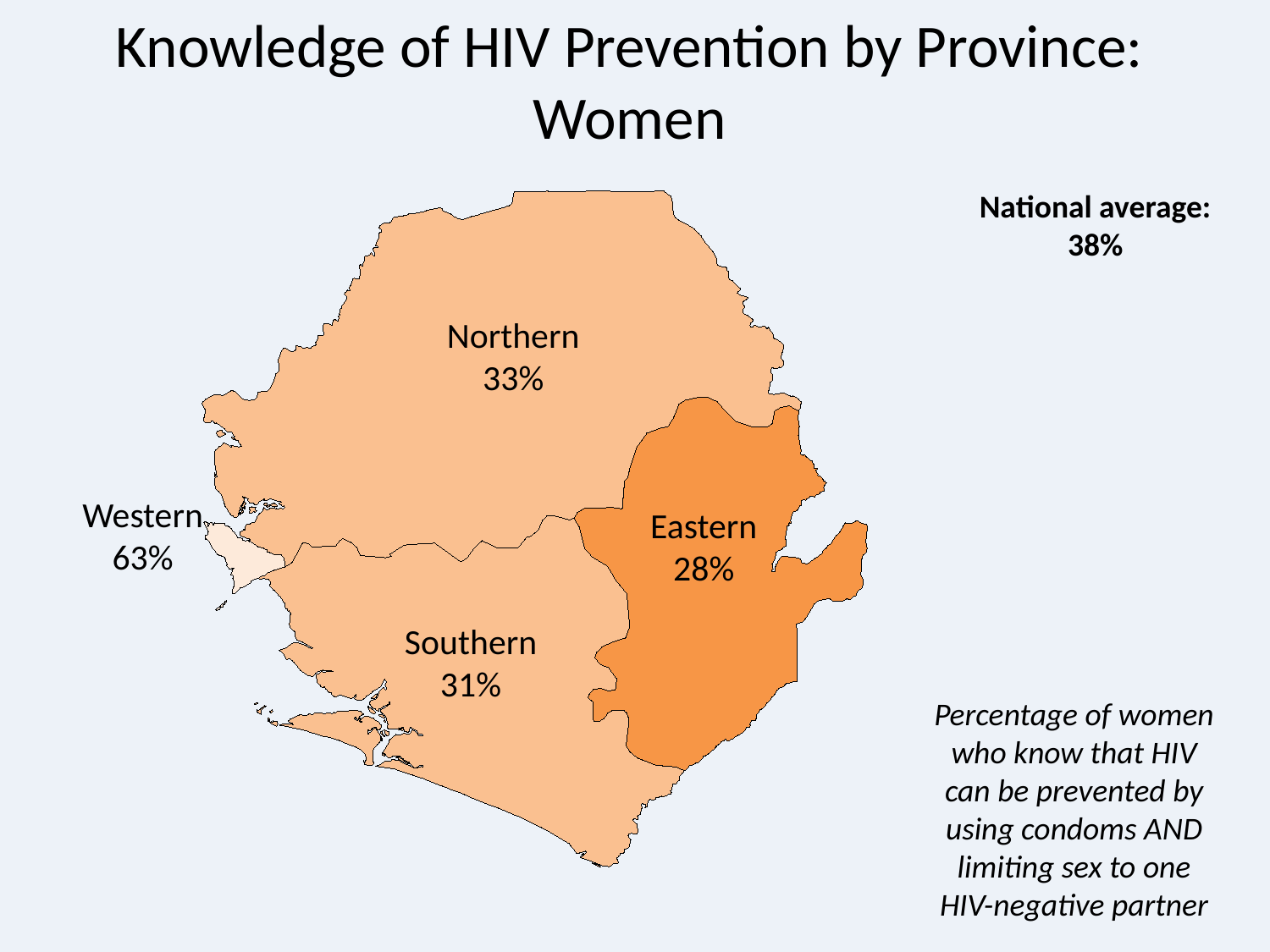

# Knowledge of HIV Prevention by Province: Women
National average:
38%

Northern
33%
Western
63%
Eastern
28%
Southern
31%
Percentage of women who know that HIV can be prevented by using condoms AND limiting sex to one HIV-negative partner